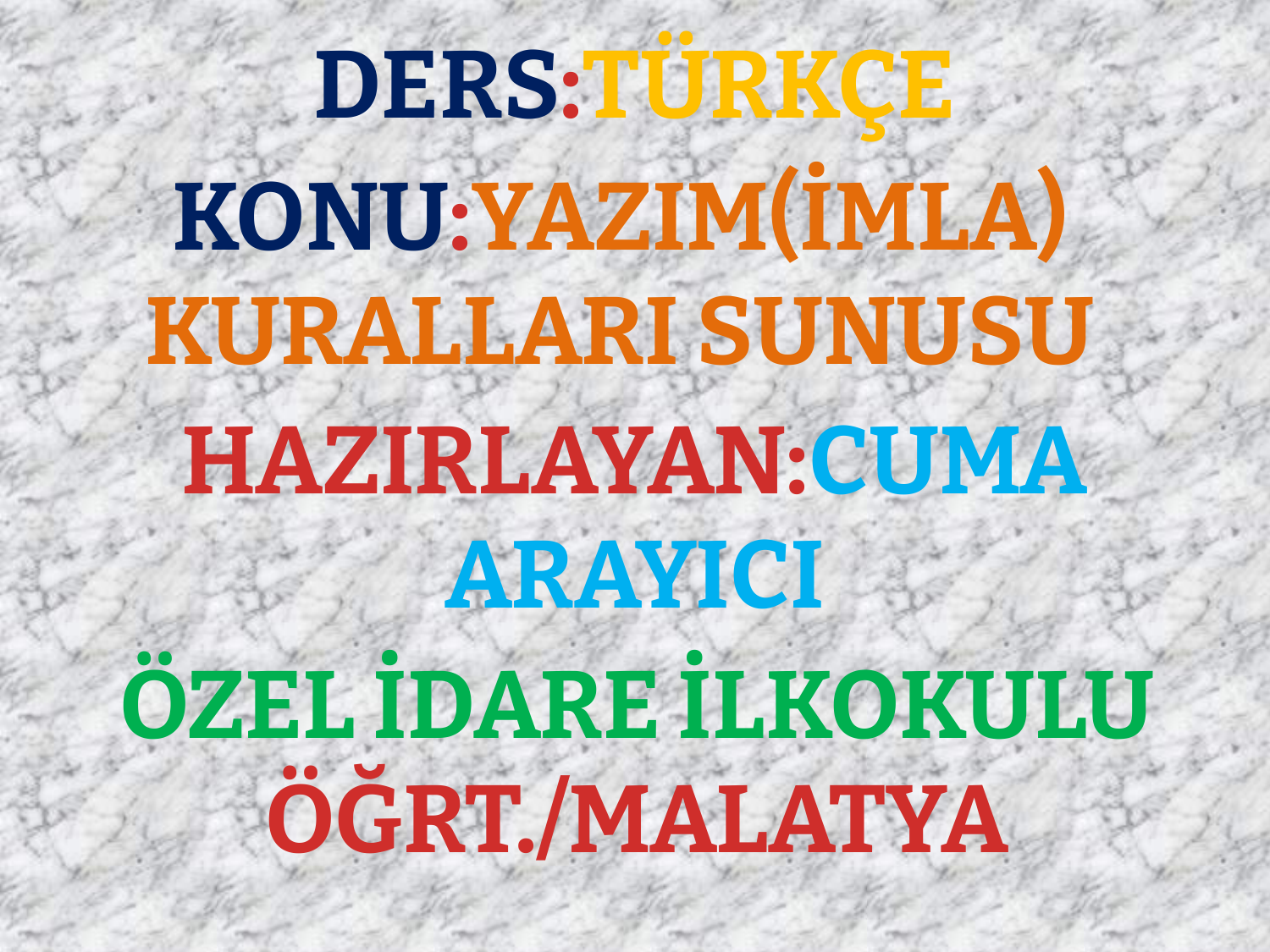

DERS:TÜRKÇE
KONU:YAZIM(İMLA) KURALLARI SUNUSU
HAZIRLAYAN:CUMA ARAYICI
ÖZEL İDARE İLKOKULU ÖĞRT./MALATYA